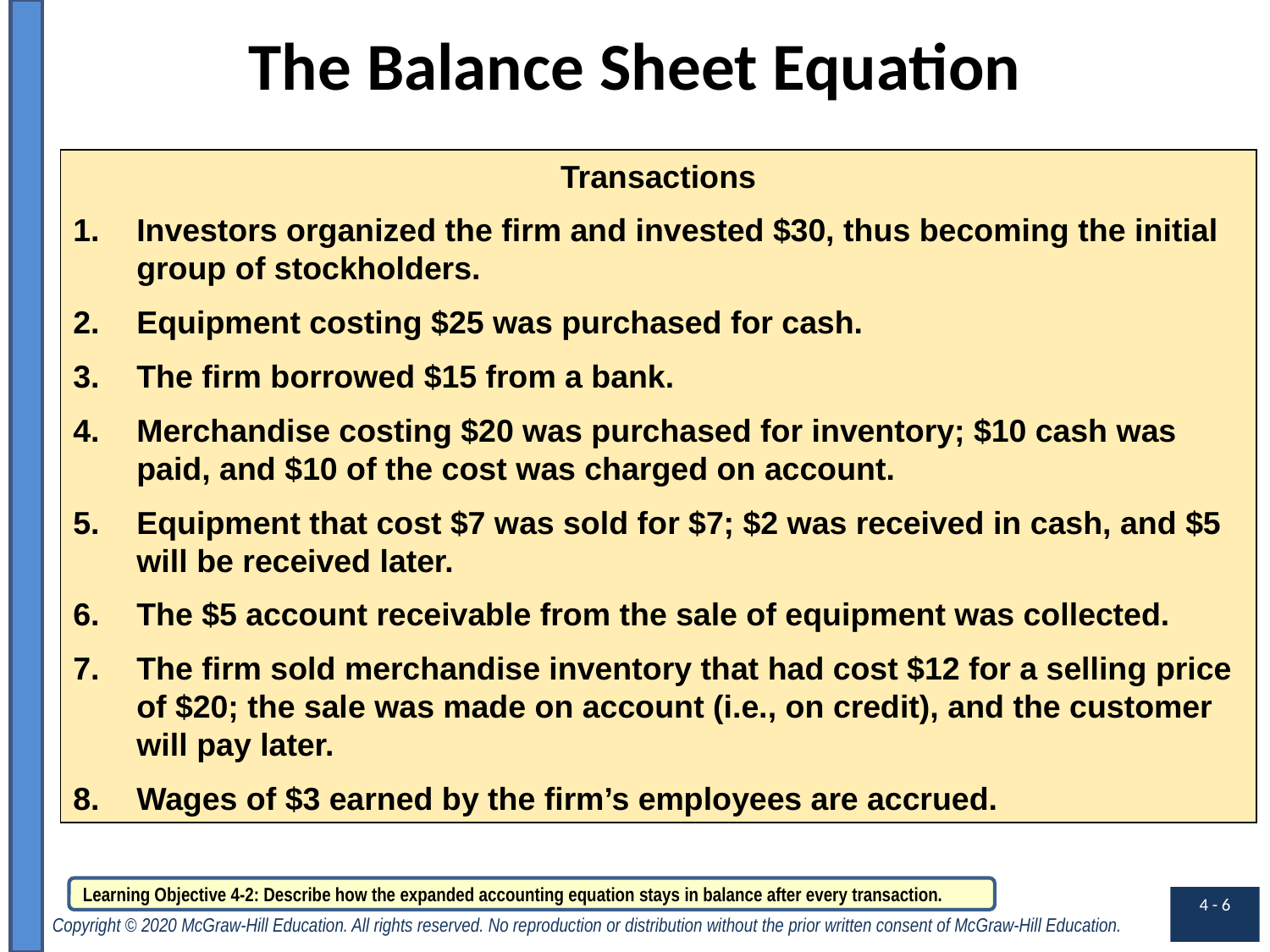

# The Balance Sheet Equation
Transactions
Investors organized the firm and invested $30, thus becoming the initial group of stockholders.
Equipment costing $25 was purchased for cash.
The firm borrowed $15 from a bank.
Merchandise costing $20 was purchased for inventory; $10 cash was paid, and $10 of the cost was charged on account.
Equipment that cost $7 was sold for $7; $2 was received in cash, and $5 will be received later.
The $5 account receivable from the sale of equipment was collected.
The firm sold merchandise inventory that had cost $12 for a selling price of $20; the sale was made on account (i.e., on credit), and the customer will pay later.
Wages of $3 earned by the firm’s employees are accrued.
Learning Objective 4-2: Describe how the expanded accounting equation stays in balance after every transaction.